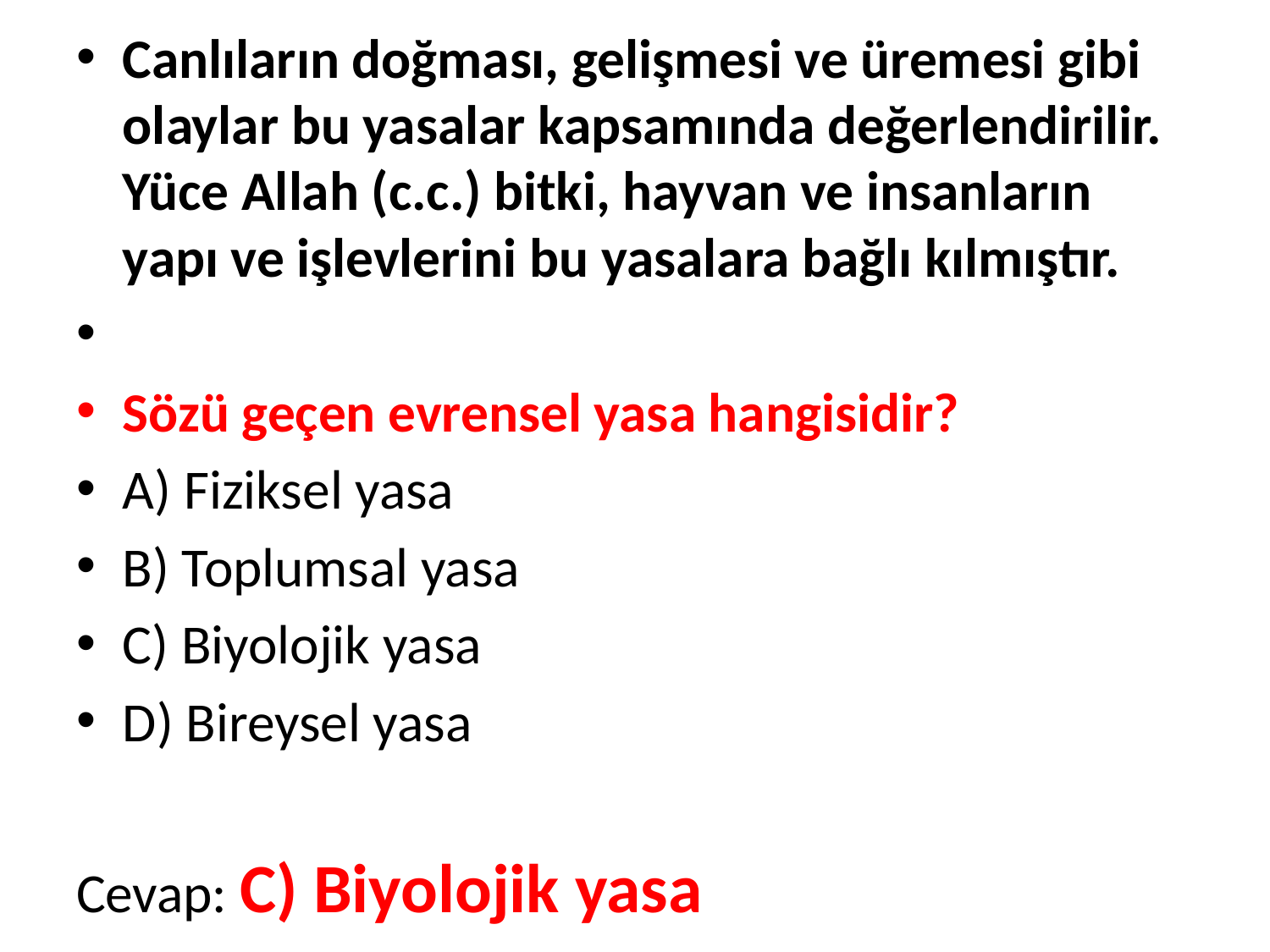

Canlıların doğması, gelişmesi ve üremesi gibi olaylar bu yasalar kapsamında değerlendirilir. Yüce Allah (c.c.) bitki, hayvan ve insanların yapı ve işlevlerini bu yasalara bağlı kılmıştır.

Sözü geçen evrensel yasa hangisidir?
A) Fiziksel yasa
B) Toplumsal yasa
C) Biyolojik yasa
D) Bireysel yasa

Cevap: C) Biyolojik yasa